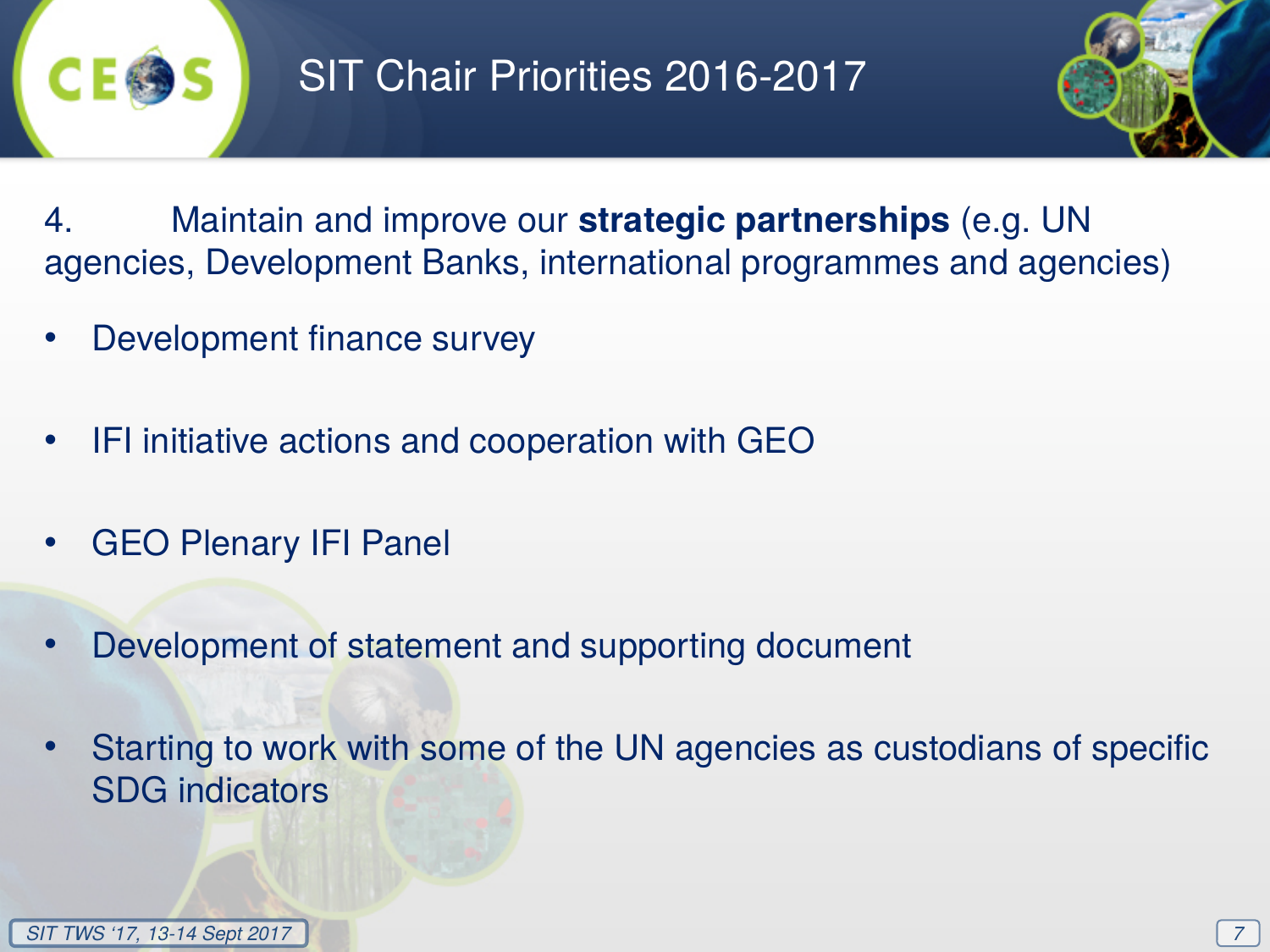

SIT Chair Priorities 2016-2017
4.	Maintain and improve our strategic partnerships (e.g. UN agencies, Development Banks, international programmes and agencies)

Development finance survey

IFI initiative actions and cooperation with GEO

GEO Plenary IFI Panel

Development of statement and supporting document

Starting to work with some of the UN agencies as custodians of specific SDG indicators
7